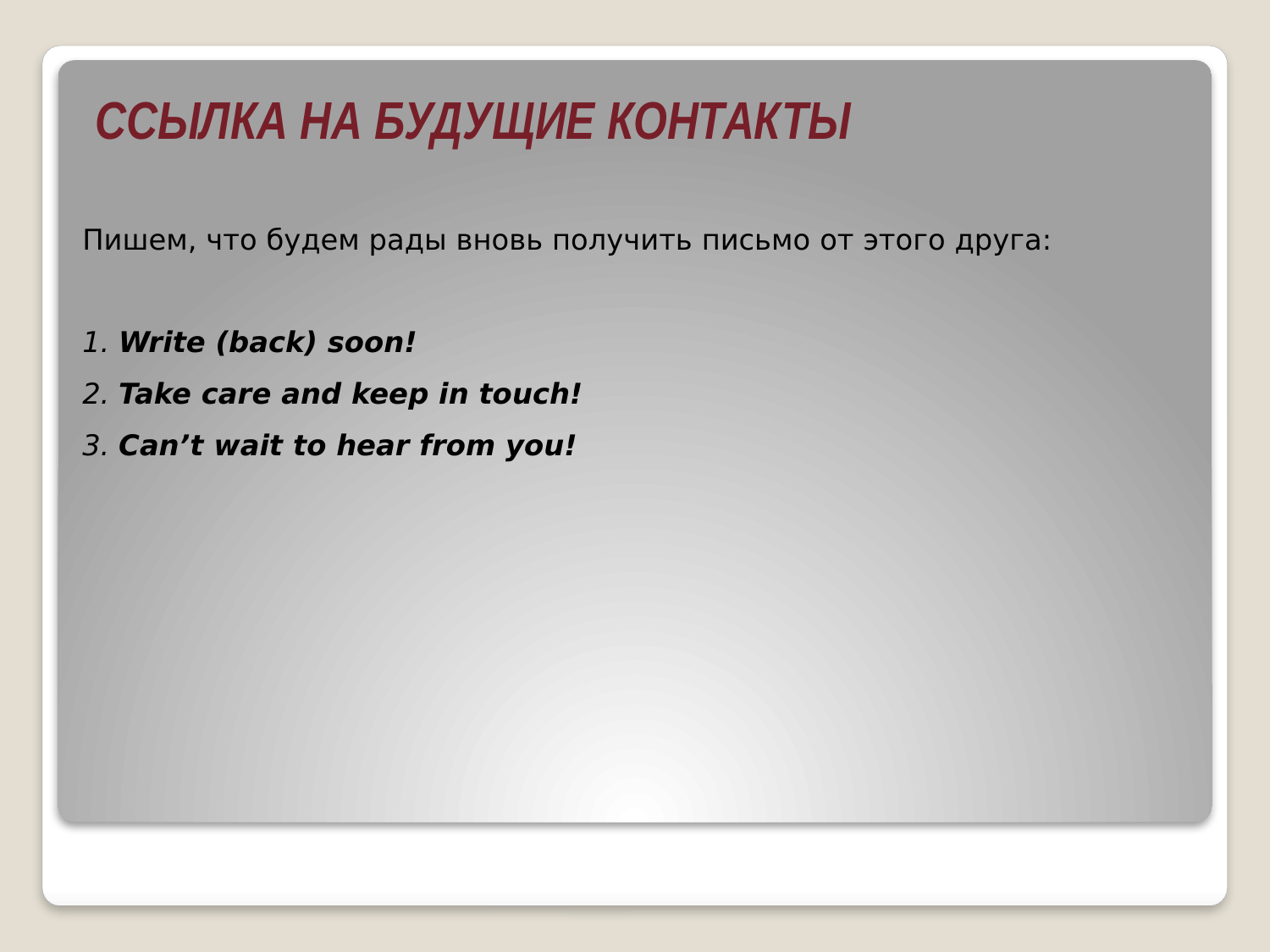

ССЫЛКА НА БУДУЩИЕ КОНТАКТЫ
# Пишем, что будем рады вновь получить письмо от этого друга: 1. Write (back) soon! 2. Take care and keep in touch! 3. Сan’t wait to hear from you!